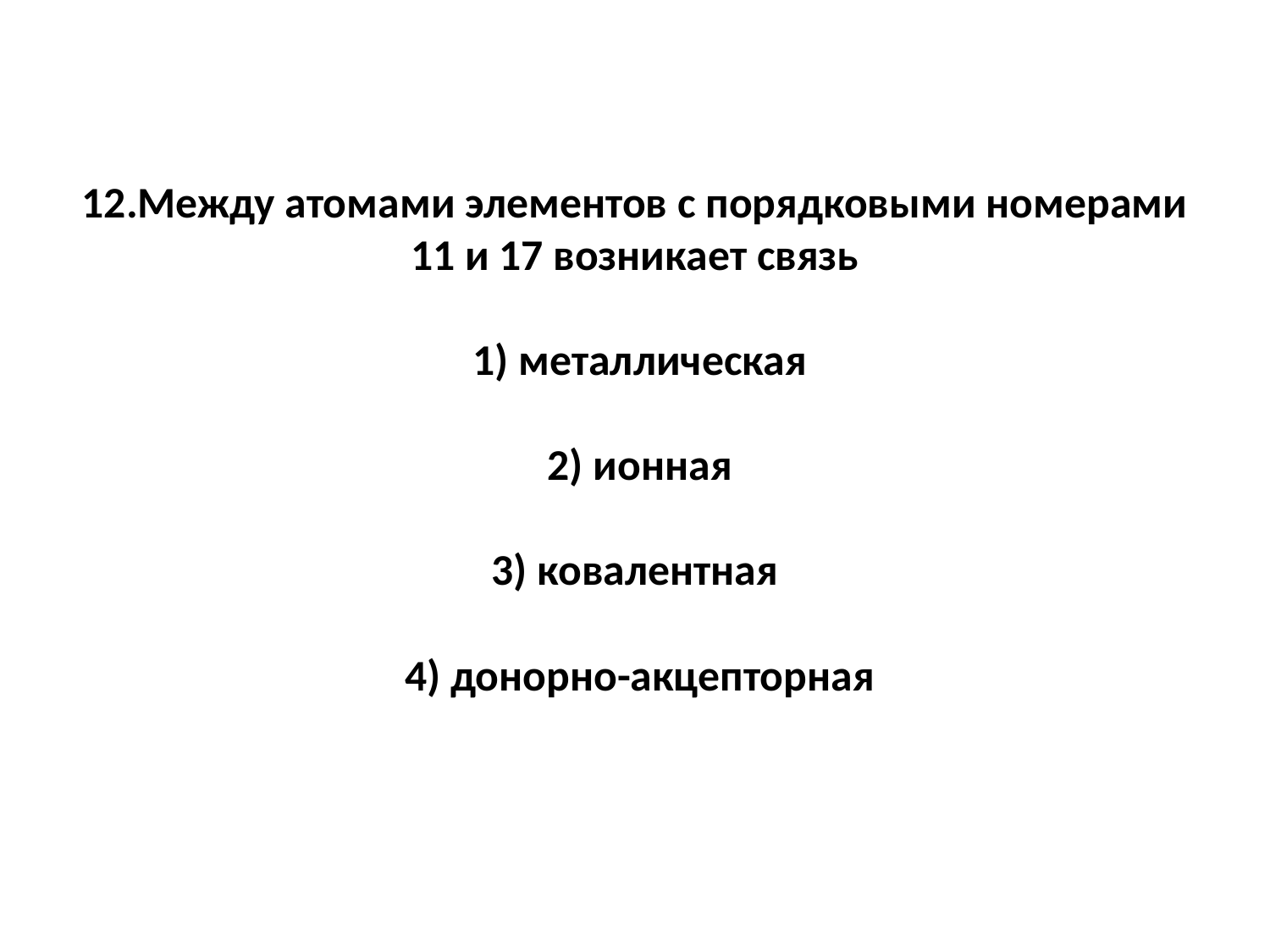

# 12.Между атомами элементов с порядковыми номерами 11 и 17 возникает связь     1) металлическая     2) ионная     3) ковалентная      4) донорно-акцепторная